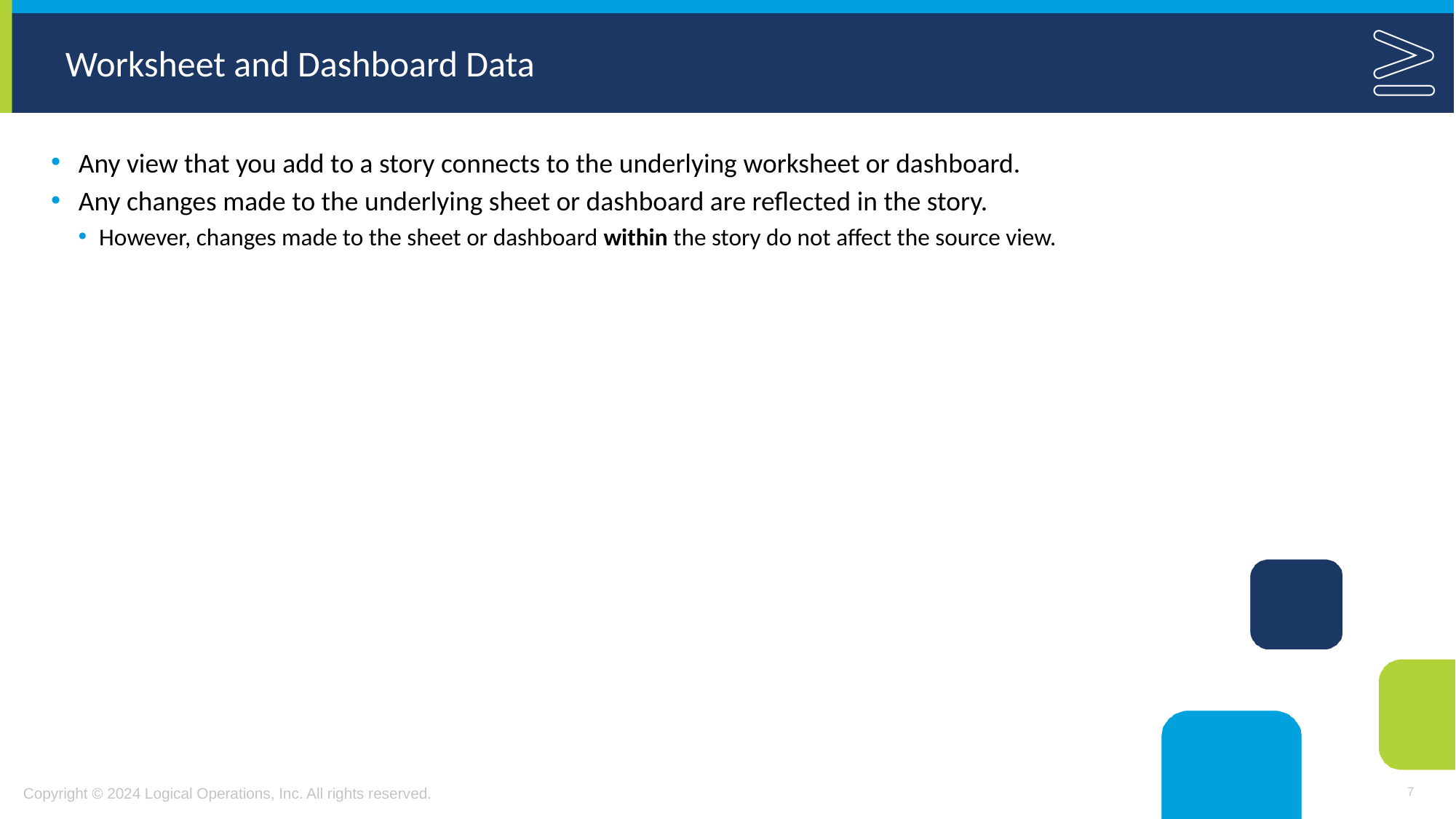

# Worksheet and Dashboard Data
Any view that you add to a story connects to the underlying worksheet or dashboard.
Any changes made to the underlying sheet or dashboard are reflected in the story.
However, changes made to the sheet or dashboard within the story do not affect the source view.
7